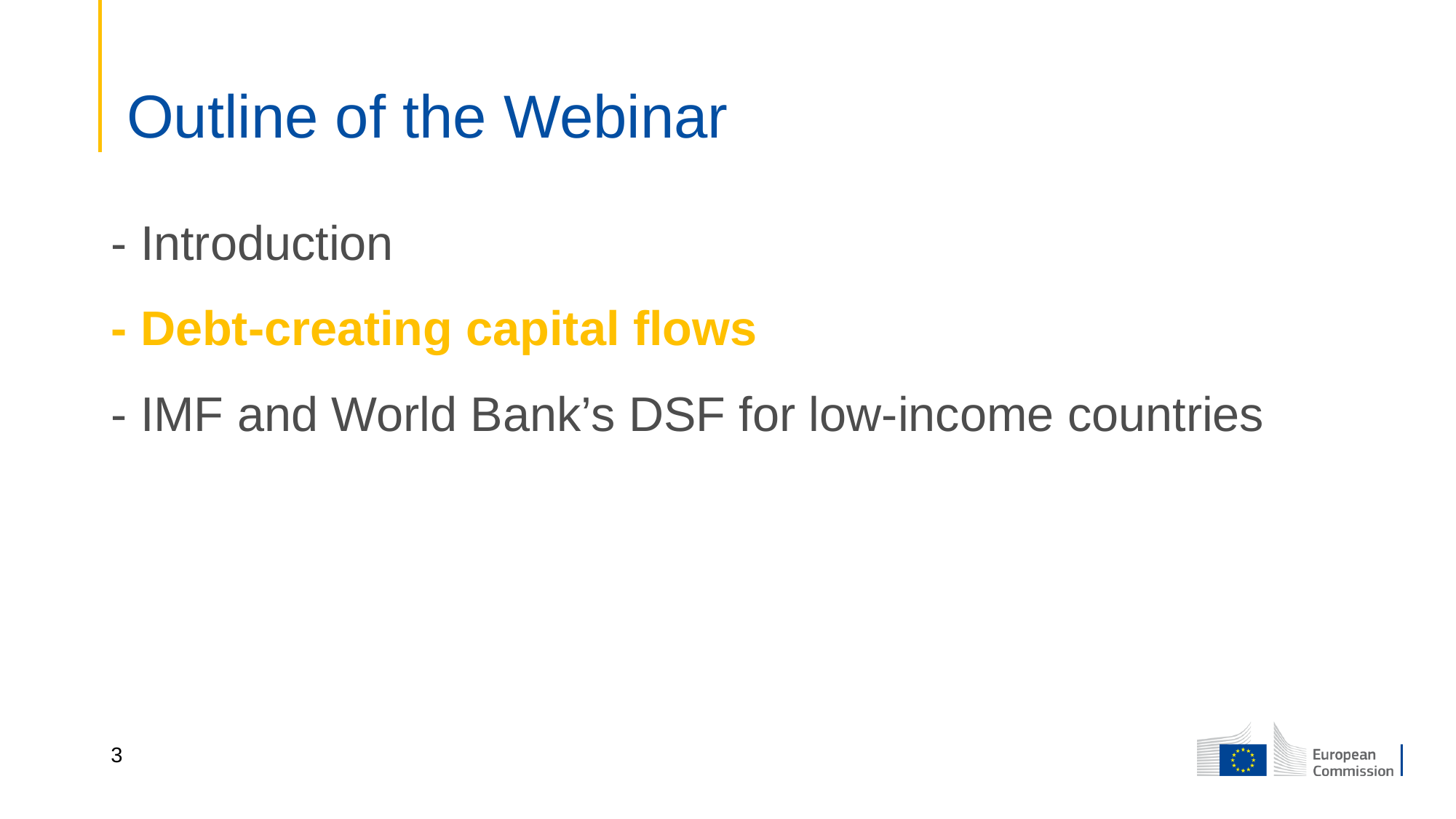

# Outline of the Webinar
- Introduction
- Debt-creating capital flows
- IMF and World Bank’s DSF for low-income countries

3